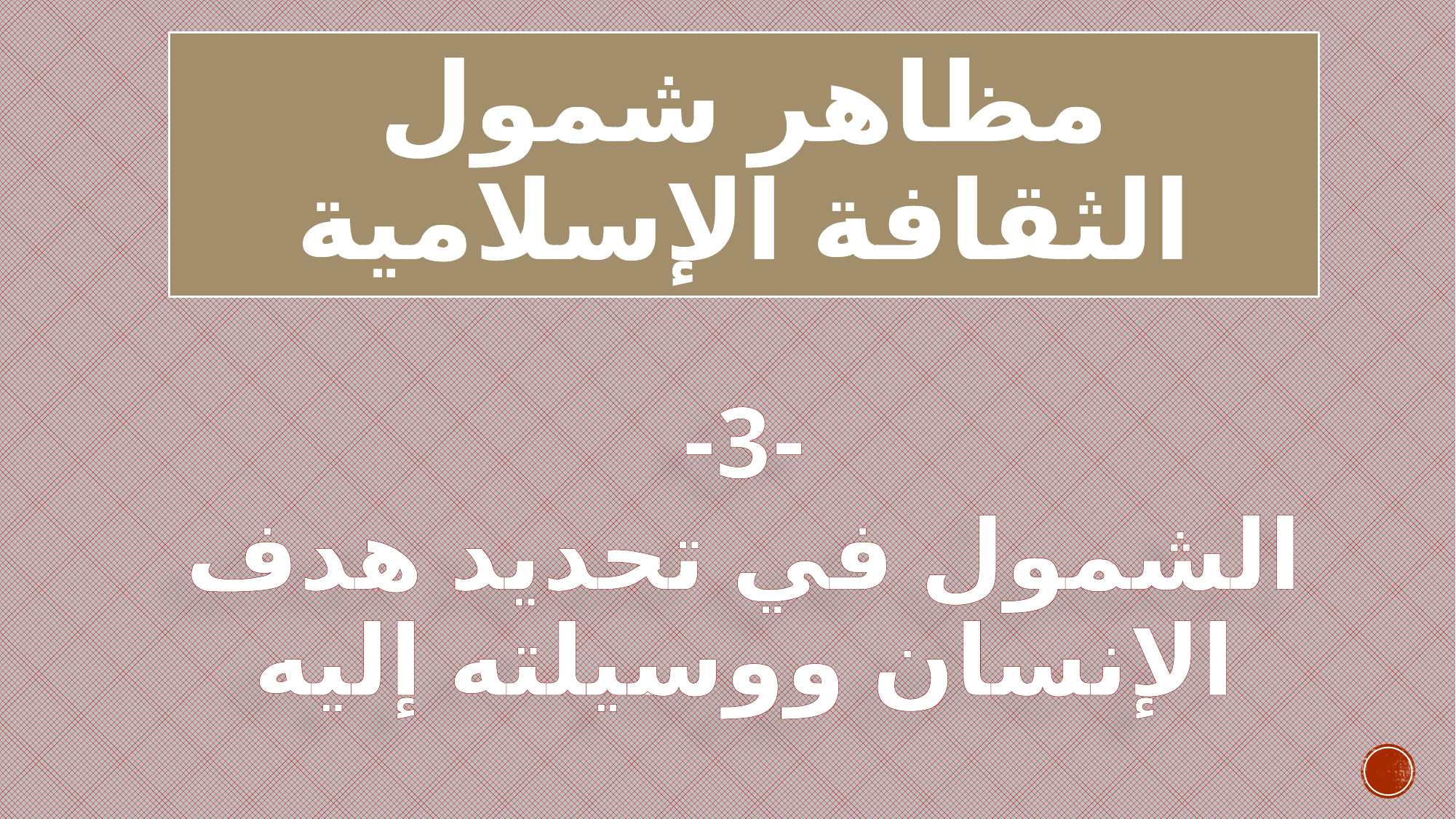

# مظاهر شمول الثقافة الإسلامية

-3-
الشمول في تحديد هدف الإنسان ووسيلته إليه